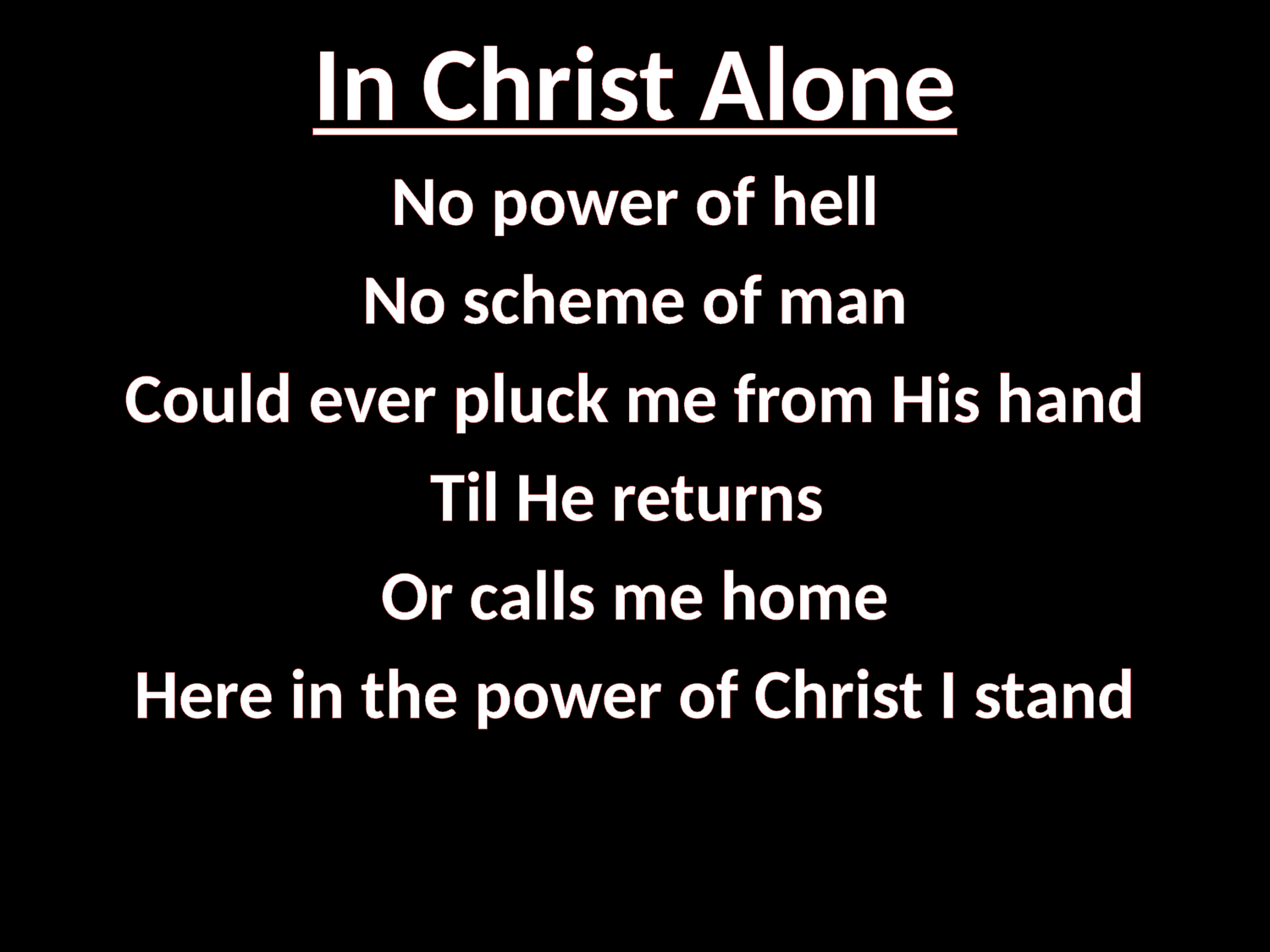

# In Christ Alone
No power of hell
No scheme of man
Could ever pluck me from His hand
Til He returns
Or calls me home
Here in the power of Christ I stand